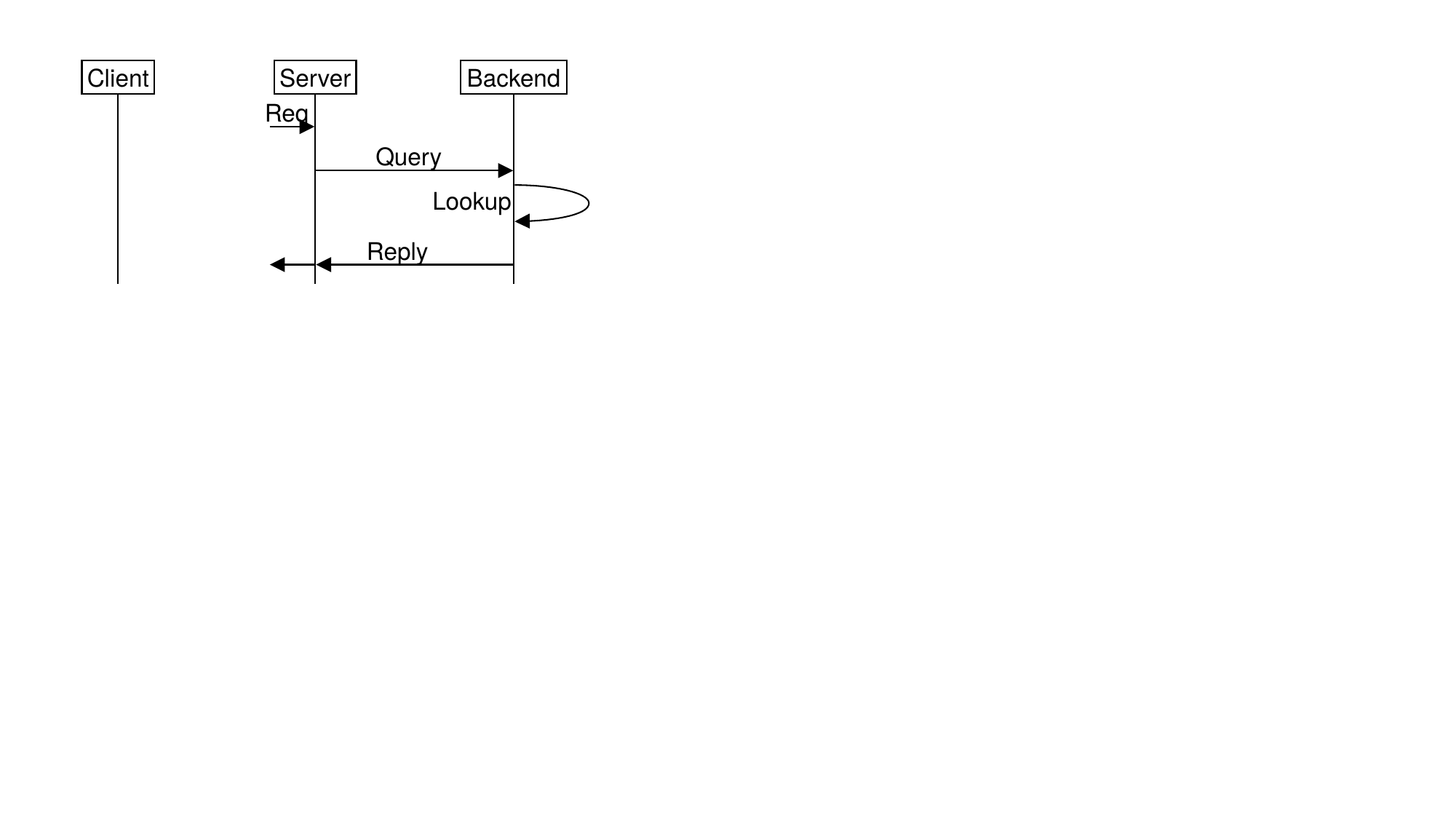

Client
Server
Backend
Req
Query

Lookup
Reply